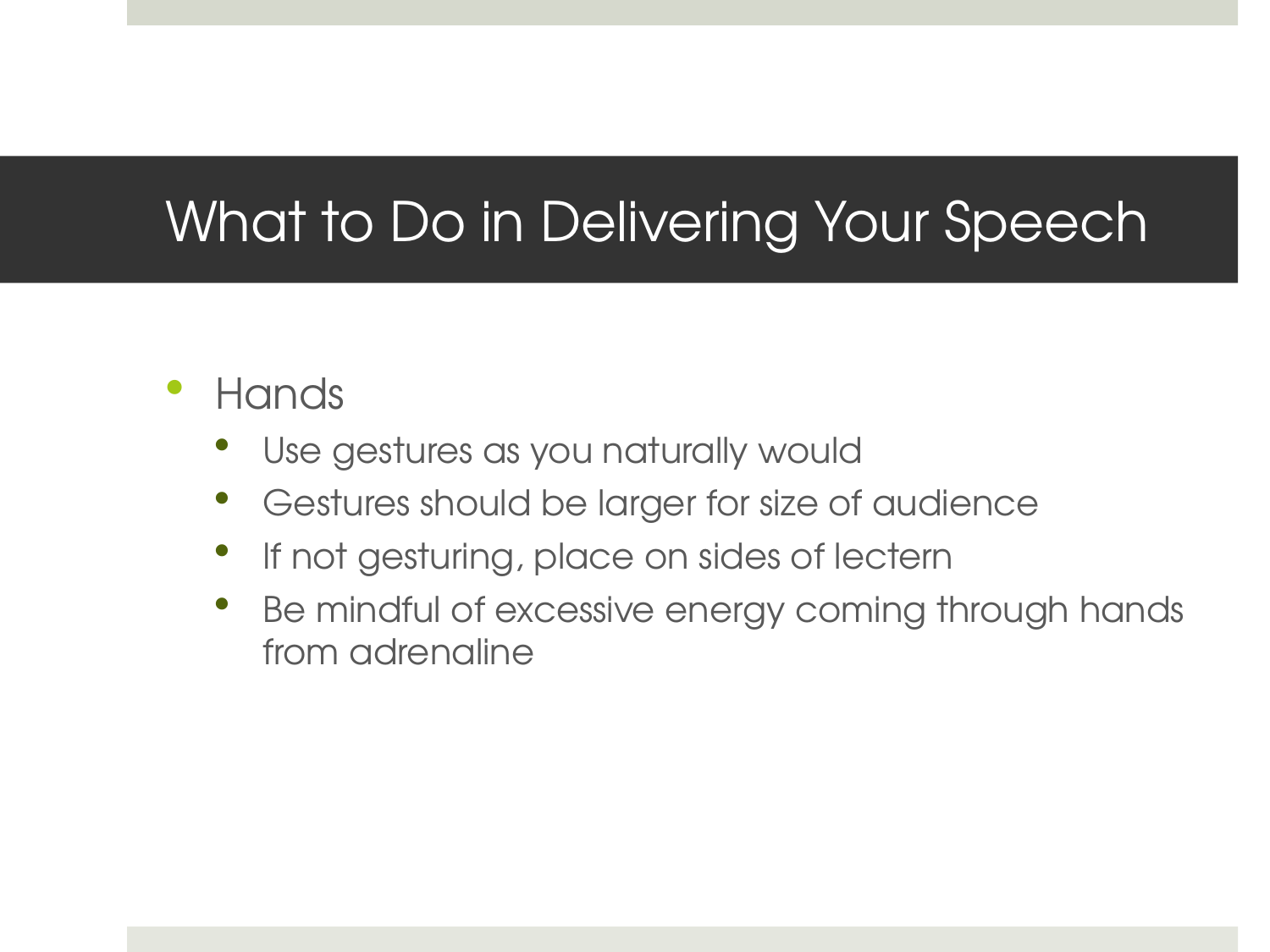

# What to Do in Delivering Your Speech
Hands
Use gestures as you naturally would
Gestures should be larger for size of audience
If not gesturing, place on sides of lectern
Be mindful of excessive energy coming through hands from adrenaline